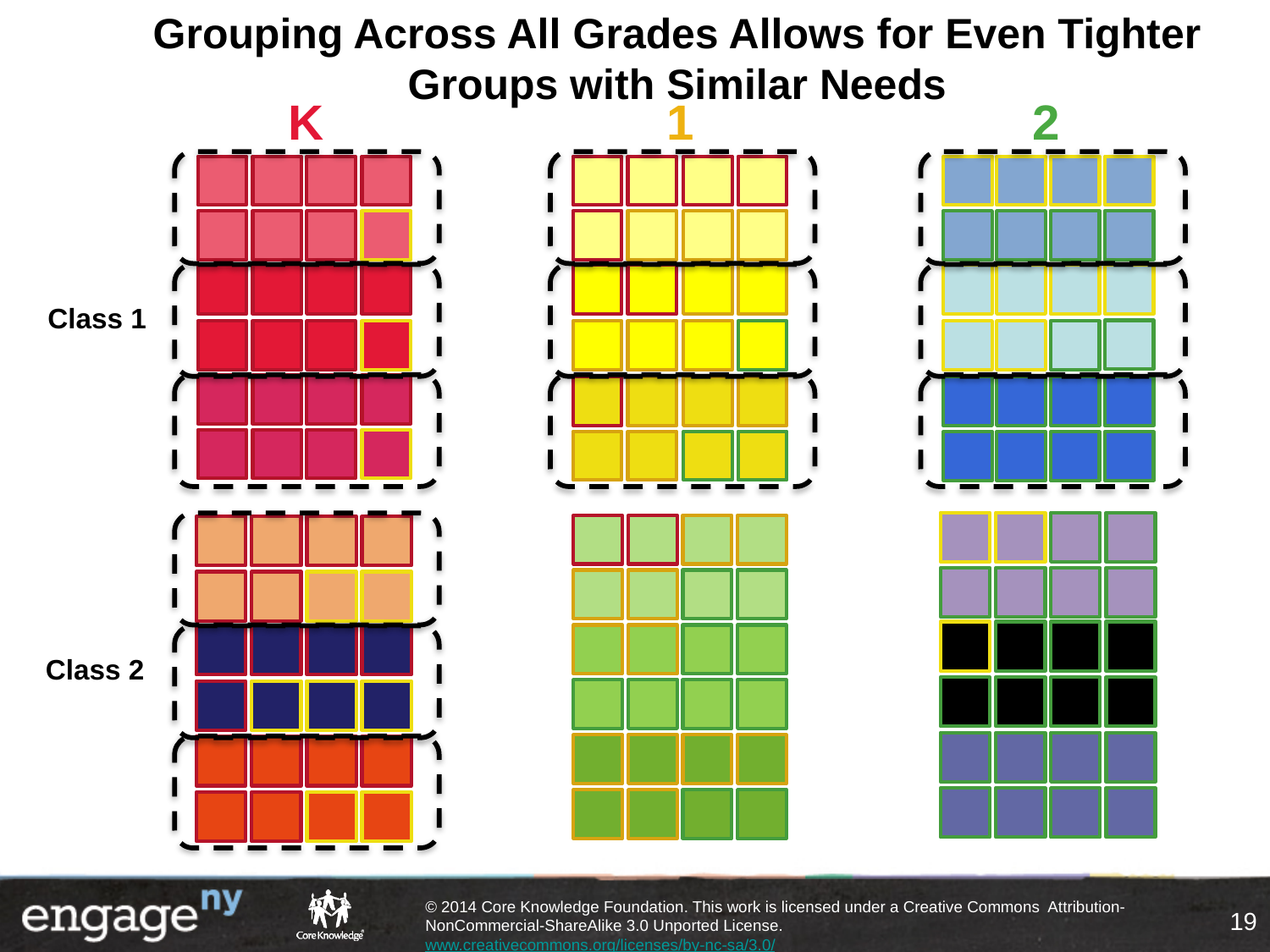

Grouping Across All Grades Allows for Even Tighter Groups with Similar Needs

K
1
2

Class 1
Class 2

19